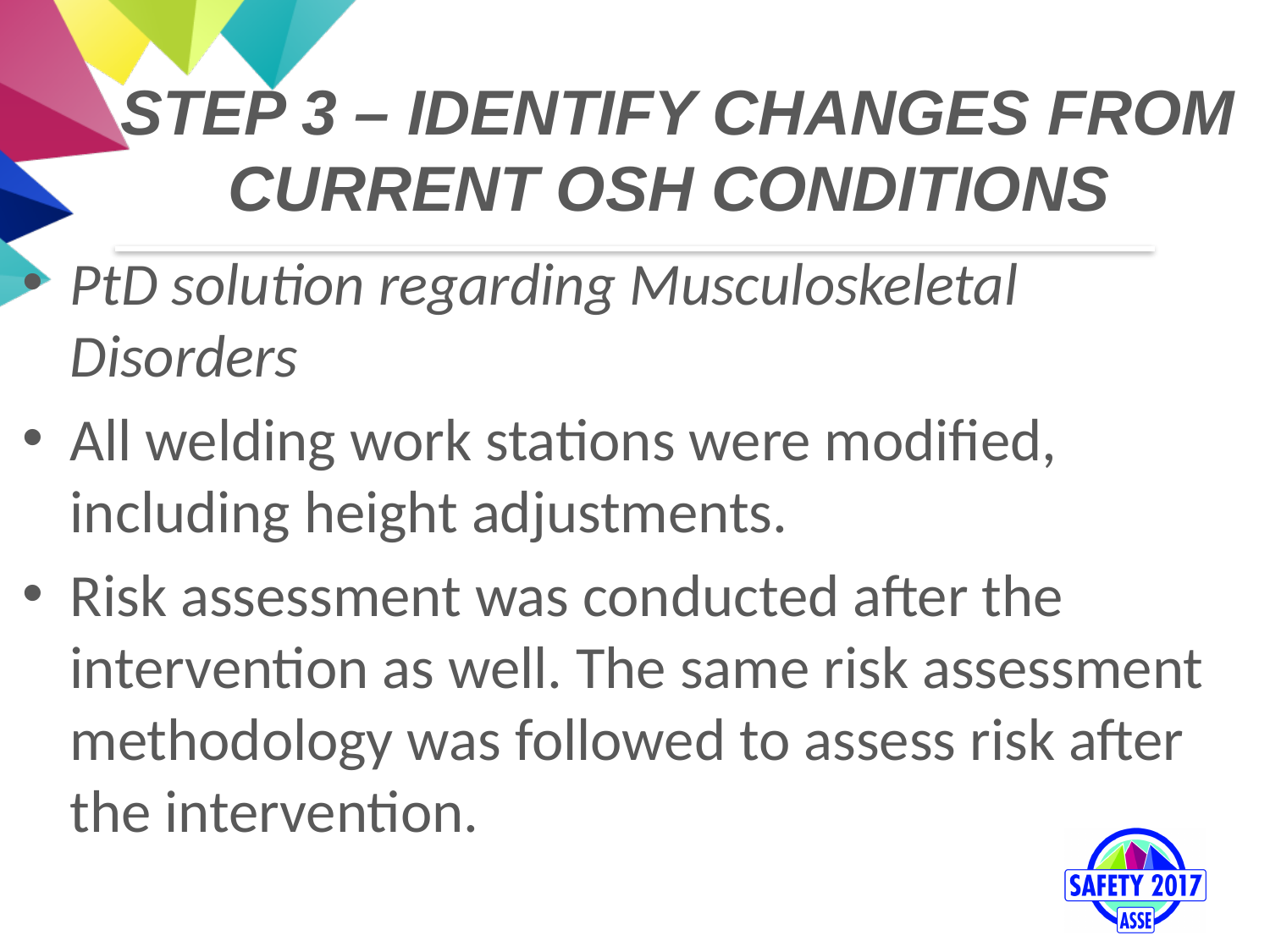

# Step 3 – Identify Changes from Current OSH Conditions
PtD solution regarding Musculoskeletal Disorders
All welding work stations were modified, including height adjustments.
Risk assessment was conducted after the intervention as well. The same risk assessment methodology was followed to assess risk after the intervention.